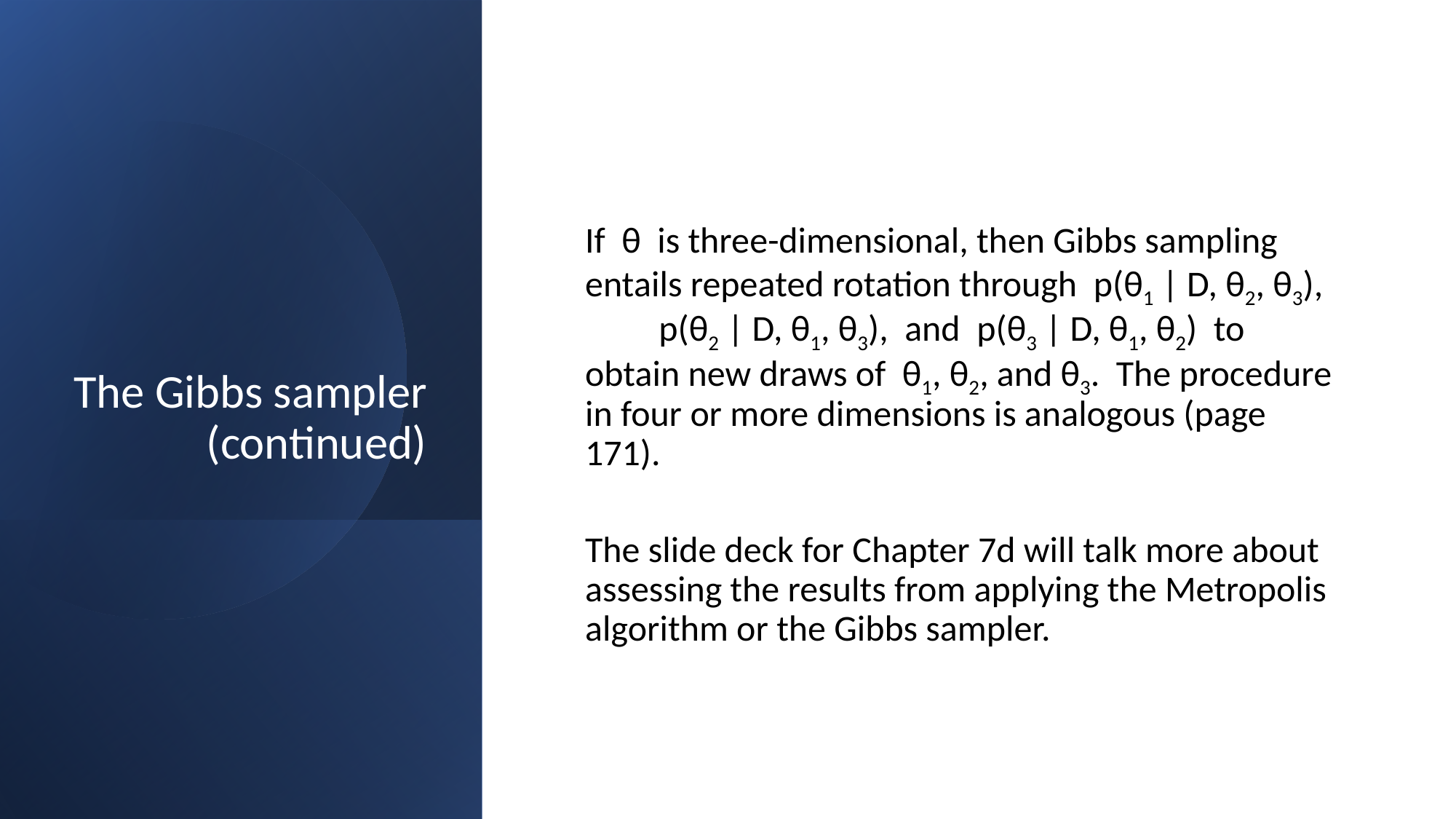

# The Gibbs sampler (continued)

If  θ  is three-dimensional, then Gibbs sampling entails repeated rotation through  p(θ1 | D, θ2, θ3),            p(θ2 | D, θ1, θ3),  and  p(θ3 | D, θ1, θ2)  to obtain new draws of  θ1, θ2, and θ3.  The procedure in four or more dimensions is analogous (page 171).

The slide deck for Chapter 7d will talk more about assessing the results from applying the Metropolis algorithm or the Gibbs sampler.